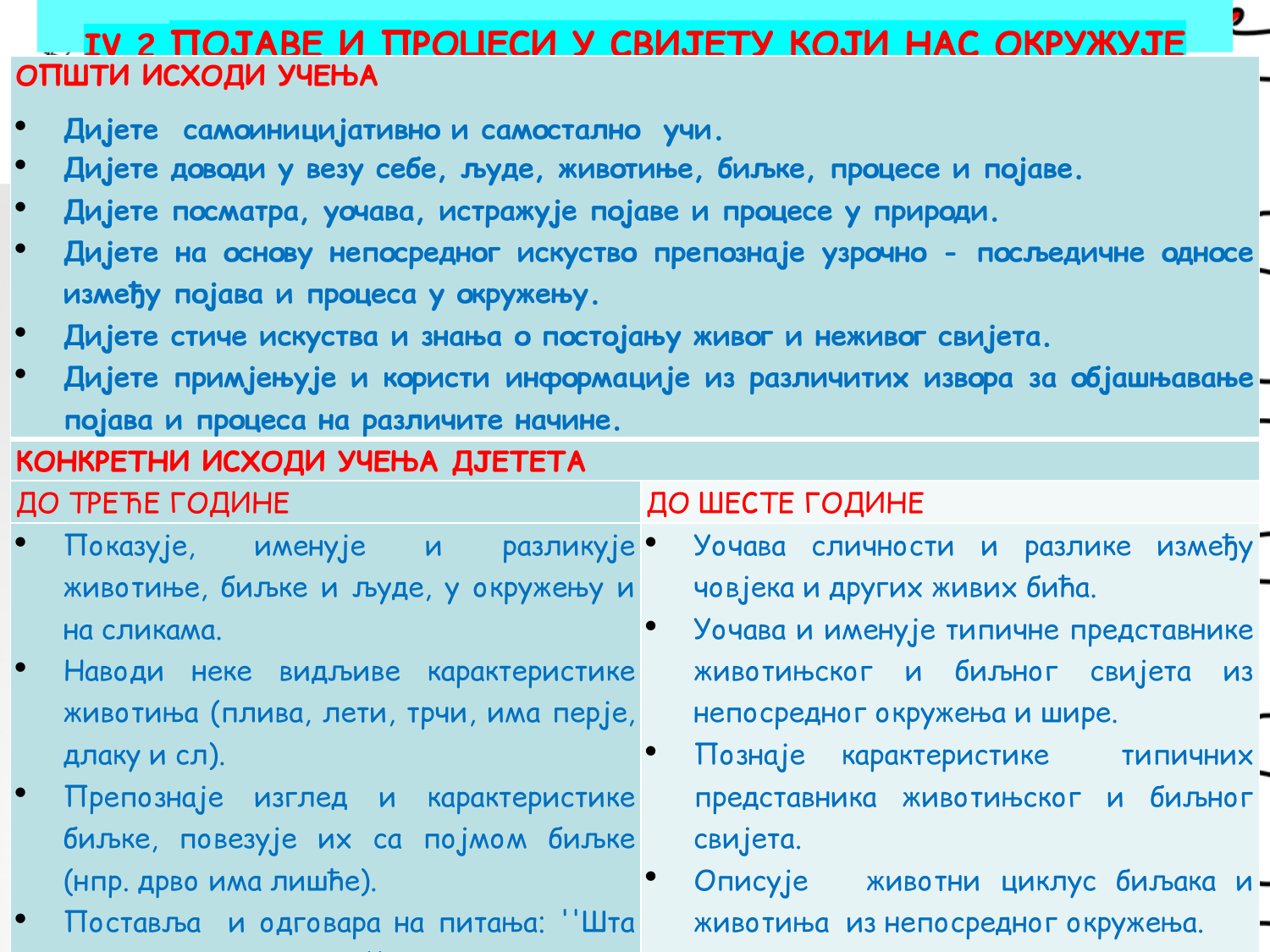

# IV 2 ПОЈАВЕ И ПРОЦЕСИ У СВИЈЕТУ КОЈИ НАС ОКРУЖУЈЕ
| ОПШТИ ИСХОДИ УЧЕЊА Дијете самоиницијативно и самостално учи. Дијете доводи у везу себе, људе, животиње, биљке, процесе и појаве. Дијете посматра, уочава, истражује појаве и процесе у природи. Дијете на основу непосредног искуство препознаје узрочно - посљедичне односе између појава и процеса у окружењу. Дијете стиче искуства и знања о постојању живог и неживог свијета. Дијете примјењује и користи информације из различитих извора за објашњавање појава и процеса на различите начине. |  |
| --- | --- |
| КОНКРЕТНИ ИСХОДИ УЧЕЊА ДЈЕТЕТА |  |
| ДО ТРЕЋЕ ГОДИНЕ | ДО ШЕСТЕ ГОДИНЕ |
| Показује, именује и разликује животиње, биљке и људе, у окружењу и на сликама. Наводи неке видљиве карактеристике животиња (плива, лети, трчи, има перје, длаку и сл). Препознаје изглед и карактеристике биљке, повезује их са појмом биљке (нпр. дрво има лишће). Поставља и одговара на питања: ''Шта је ово, Ко је то, Како?'' | Уочава сличности и разлике између човјека и других живих бића. Уочава и именује типичне представнике животињског и биљног свијета из непосредног окружења и шире. Познаје карактеристике типичних представника животињског и биљног свијета. Описује животни циклус биљака и животиња из непосредног окружења. Именује и уочава сличности и разлике између класа животиња и класа биљака. ИТД. |